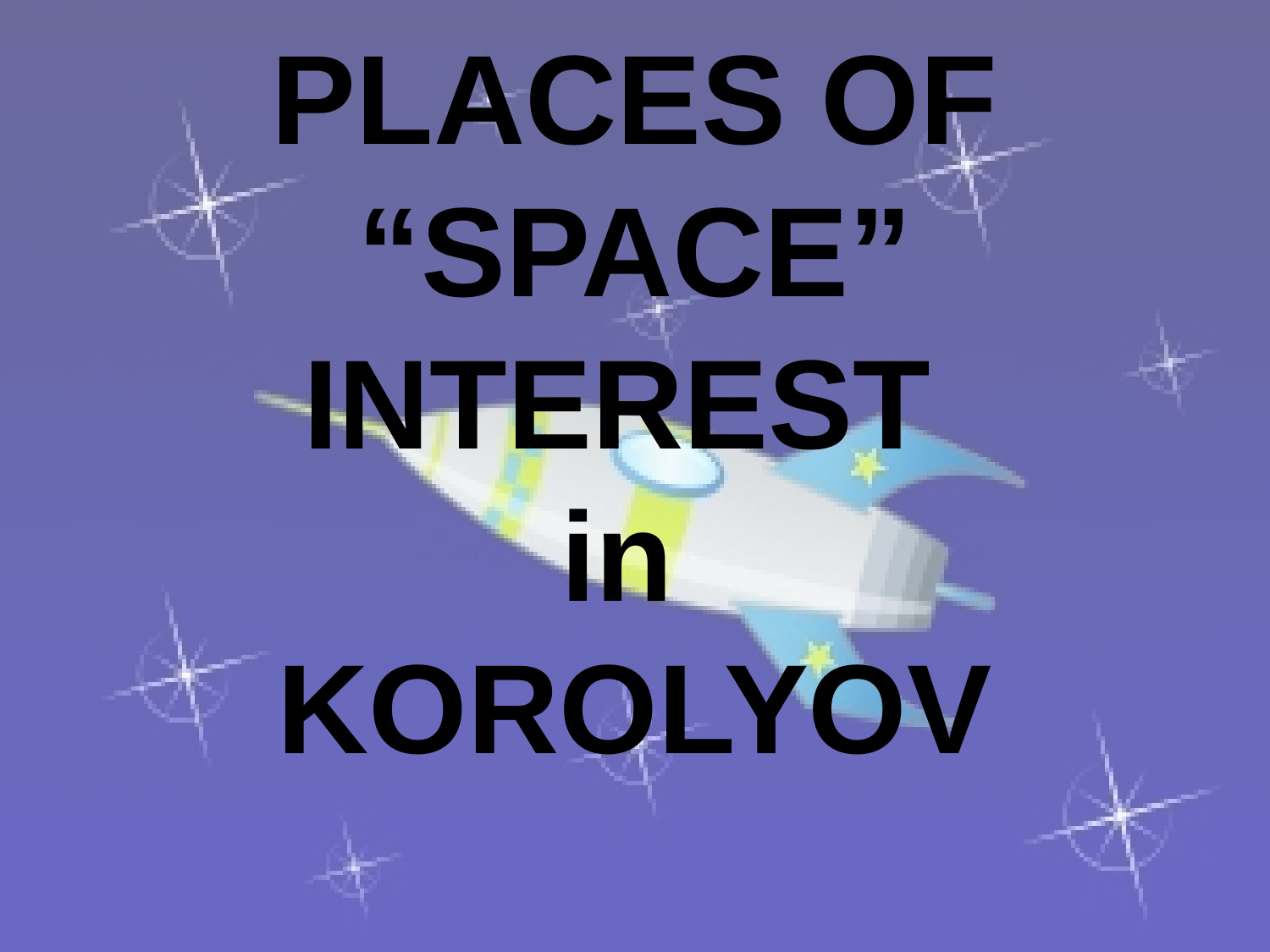

# PLACES OF “SPACE” INTEREST in KOROLYOV